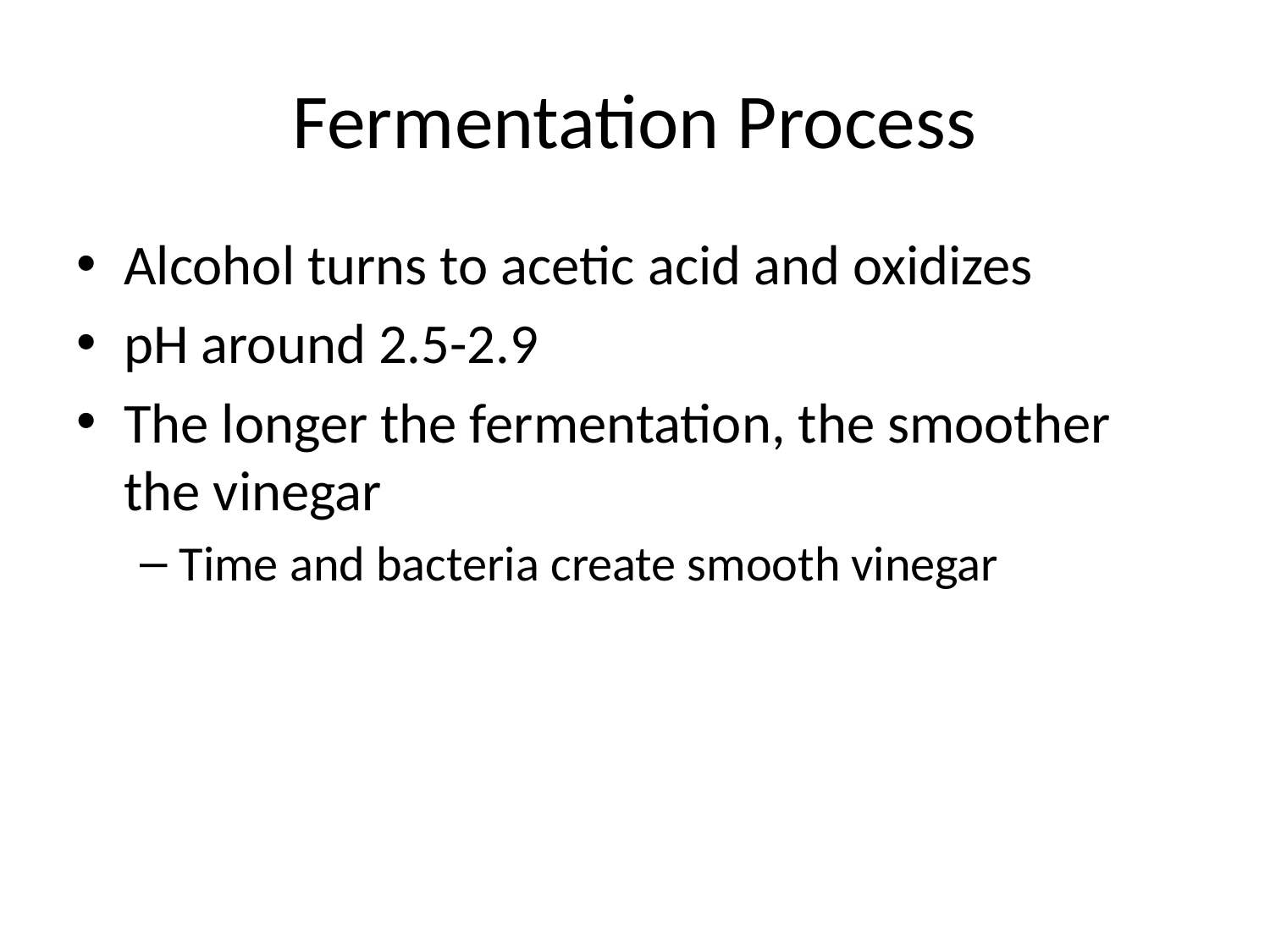

# Fermentation Process
Alcohol turns to acetic acid and oxidizes
pH around 2.5-2.9
The longer the fermentation, the smoother the vinegar
Time and bacteria create smooth vinegar